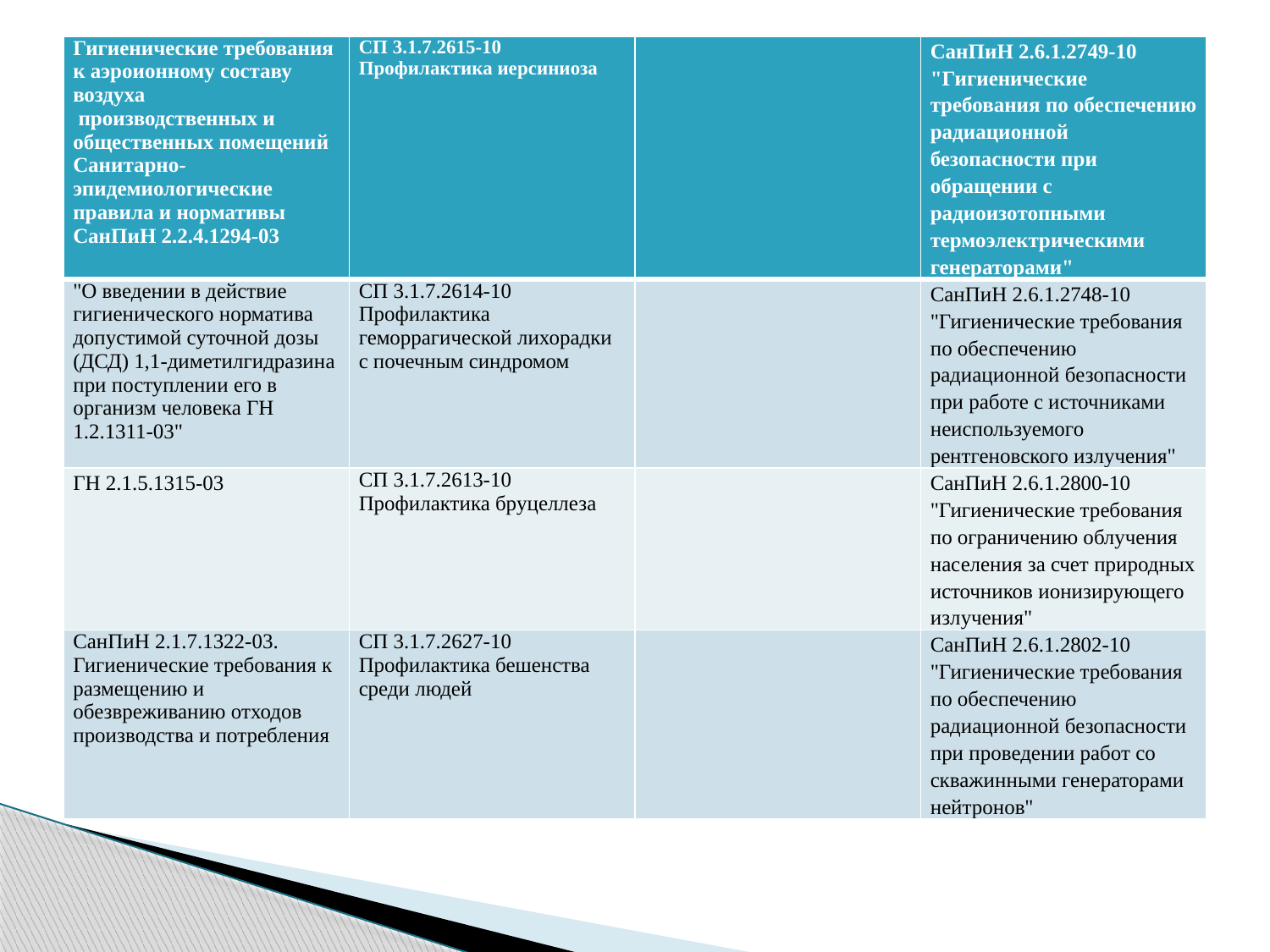

| Гигиенические требования к аэроионному составу воздуха  производственных и общественных помещений Санитарно-эпидемиологические правила и нормативы СанПиН 2.2.4.1294-03 | СП 3.1.7.2615-10 Профилактика иерсиниоза |  | СанПиН 2.6.1.2749-10 "Гигиенические требования по обеспечению радиационной безопасности при обращении с радиоизотопными термоэлектрическими генераторами" |
| --- | --- | --- | --- |
| "О введении в действие гигиенического норматива допустимой суточной дозы (ДСД) 1,1-диметилгидразина при поступлении его в организм человека ГН 1.2.1311-03" | СП 3.1.7.2614-10 Профилактика геморрагической лихорадки с почечным синдромом |  | СанПиН 2.6.1.2748-10 "Гигиенические требования по обеспечению радиационной безопасности при работе с источниками неиспользуемого рентгеновского излучения" |
| ГН 2.1.5.1315-03 | СП 3.1.7.2613-10 Профилактика бруцеллеза |  | СанПиН 2.6.1.2800-10 "Гигиенические требования по ограничению облучения населения за счет природных источников ионизирующего излучения" |
| СанПиН 2.1.7.1322-03. Гигиенические требования к размещению и обезвреживанию отходов производства и потребления | СП 3.1.7.2627-10 Профилактика бешенства среди людей |  | СанПиН 2.6.1.2802-10 "Гигиенические требования по обеспечению радиационной безопасности при проведении работ со скважинными генераторами нейтронов" |